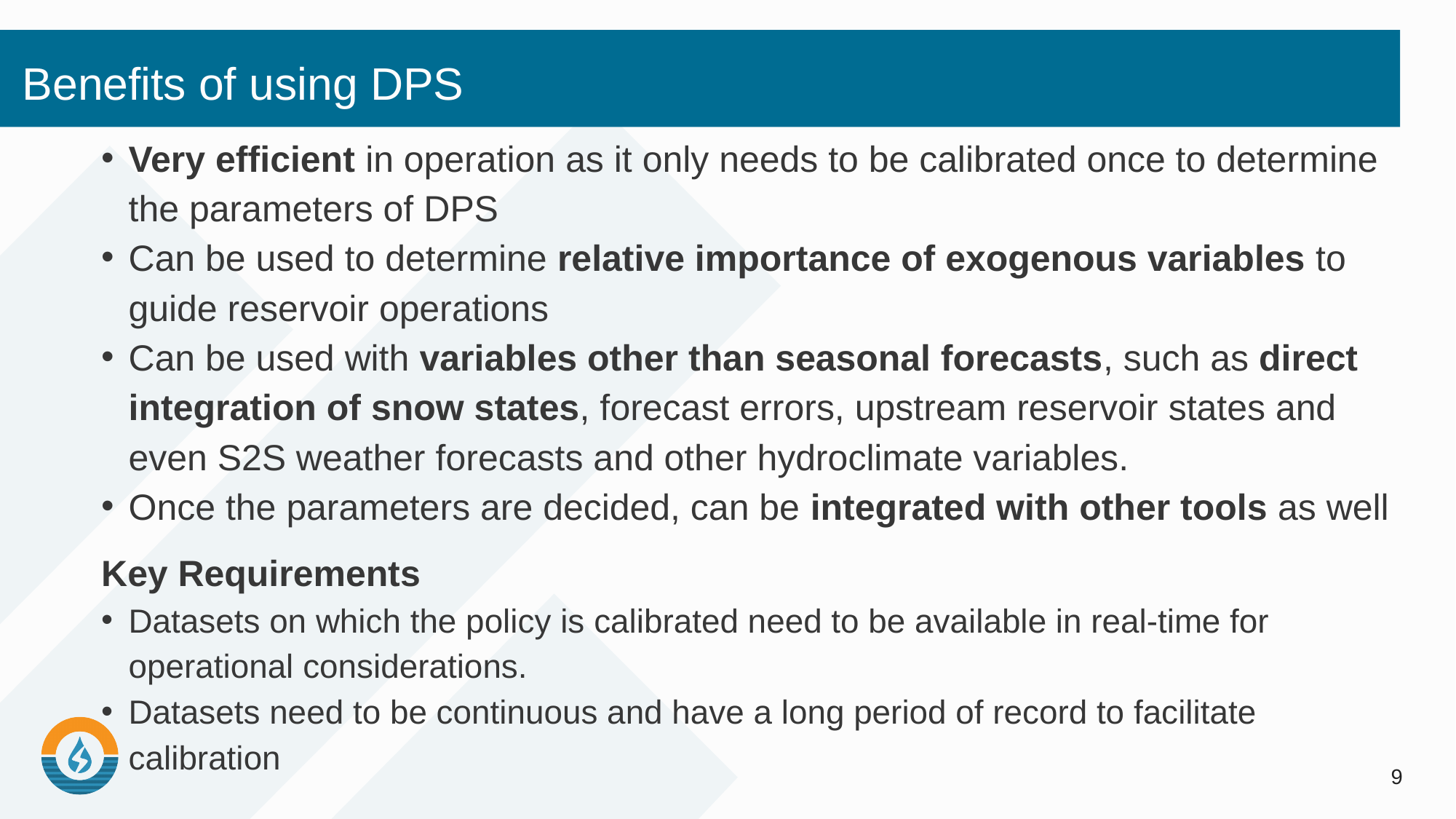

# Benefits of using DPS
Very efficient in operation as it only needs to be calibrated once to determine the parameters of DPS
Can be used to determine relative importance of exogenous variables to guide reservoir operations
Can be used with variables other than seasonal forecasts, such as direct integration of snow states, forecast errors, upstream reservoir states and even S2S weather forecasts and other hydroclimate variables.
Once the parameters are decided, can be integrated with other tools as well

Key Requirements
Datasets on which the policy is calibrated need to be available in real-time for operational considerations.
Datasets need to be continuous and have a long period of record to facilitate calibration
9